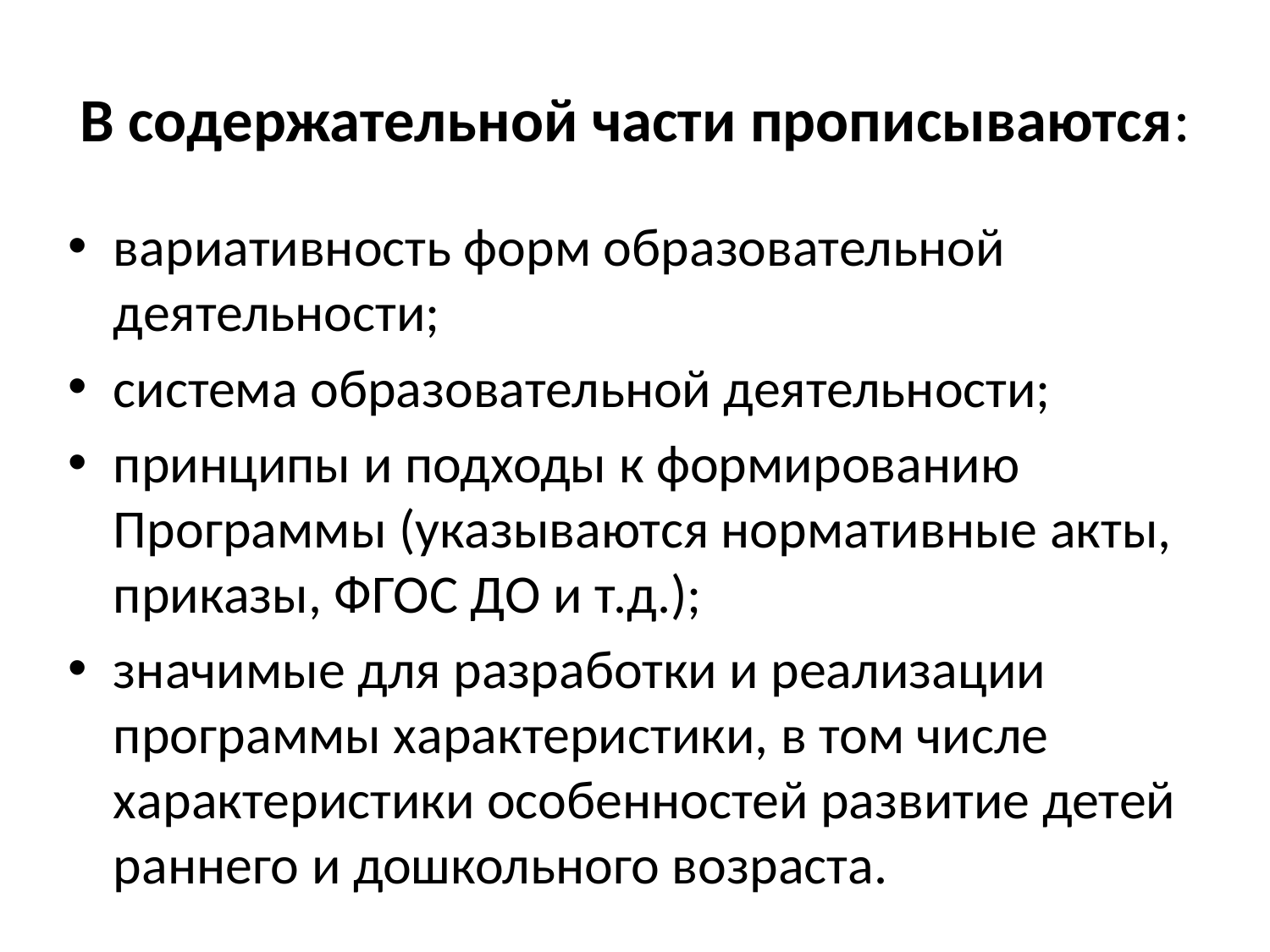

# В содержательной части прописываются:
вариативность форм образовательной деятельности;
система образовательной деятельности;
принципы и подходы к формированию Программы (указываются нормативные акты, приказы, ФГОС ДО и т.д.);
значимые для разработки и реализации программы характеристики, в том числе характеристики особенностей развитие детей раннего и дошкольного возраста.